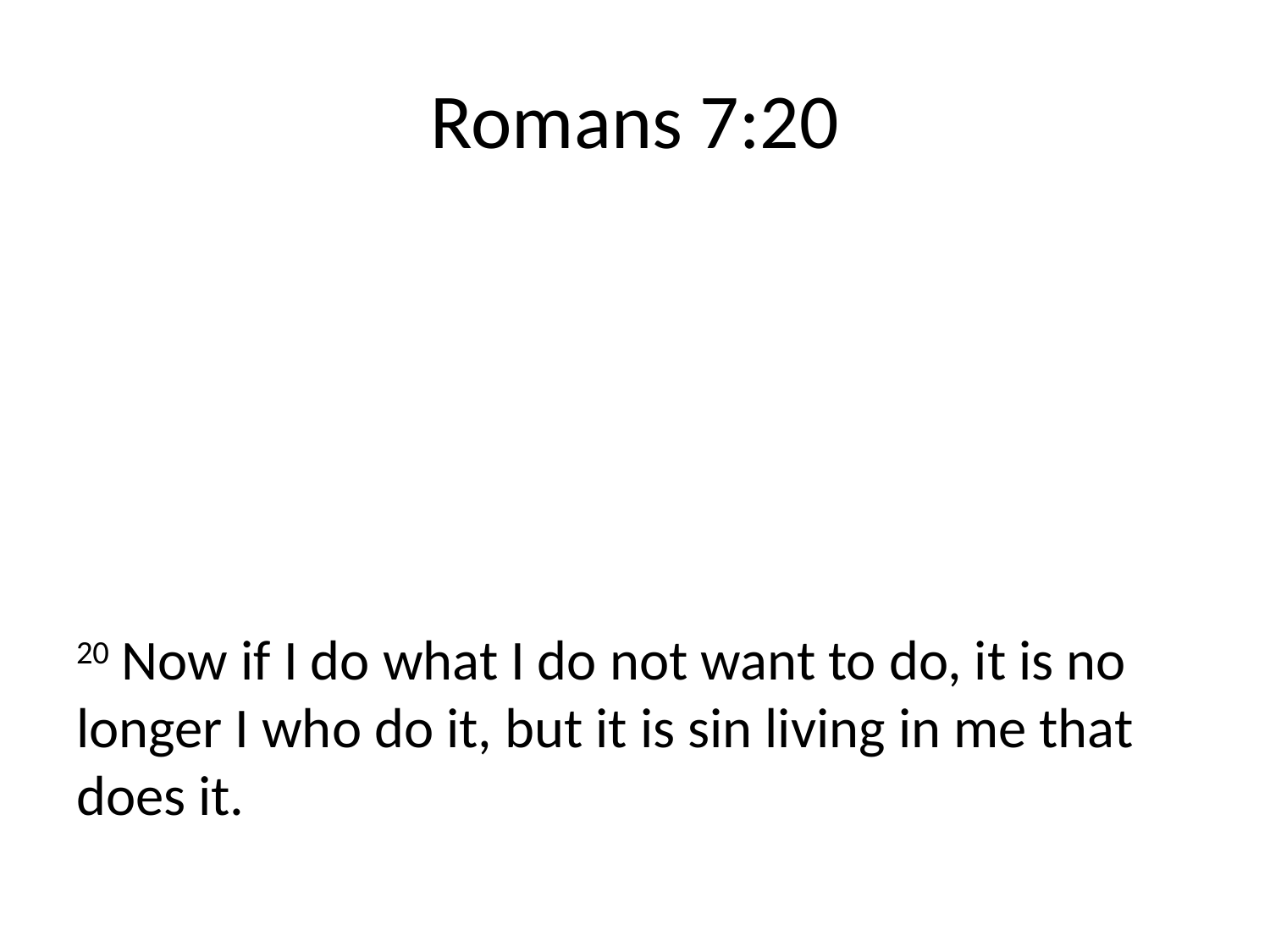

# Romans 7:20

20 Now if I do what I do not want to do, it is no longer I who do it, but it is sin living in me that does it.